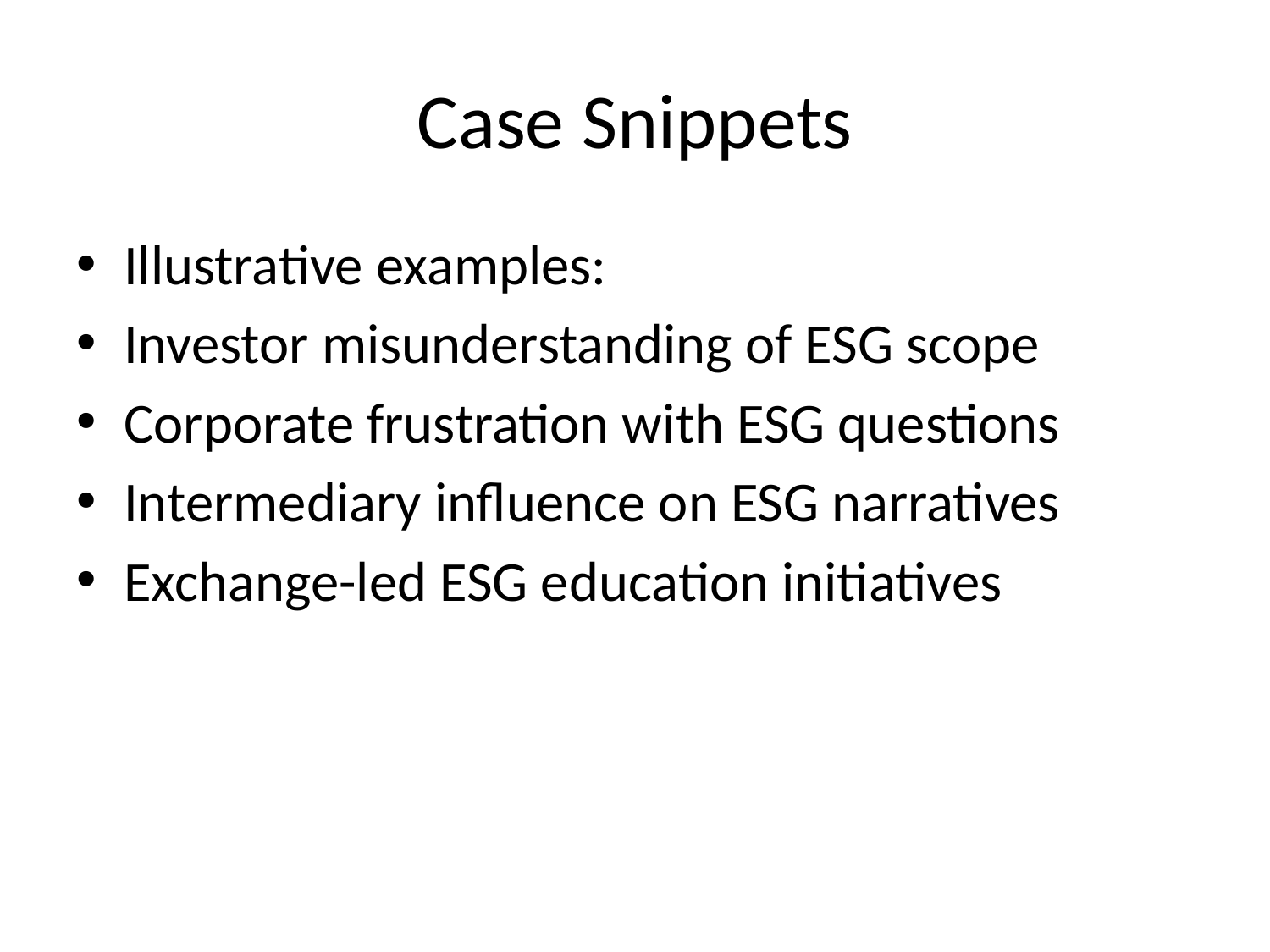

# Case Snippets
Illustrative examples:
Investor misunderstanding of ESG scope
Corporate frustration with ESG questions
Intermediary influence on ESG narratives
Exchange-led ESG education initiatives